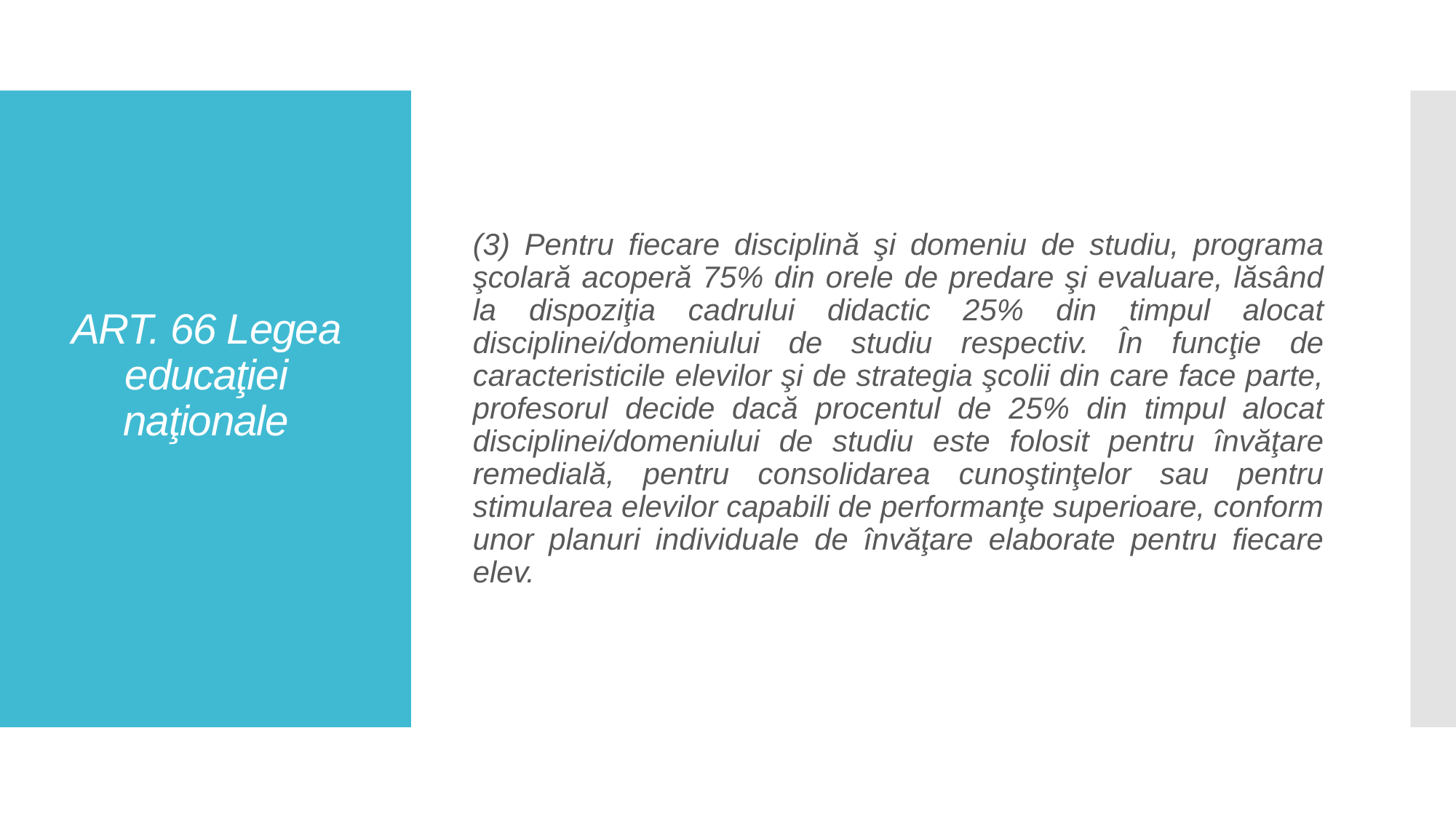

(3) Pentru fiecare disciplină şi domeniu de studiu, programa şcolară acoperă 75% din orele de predare şi evaluare, lăsând la dispoziţia cadrului didactic 25% din timpul alocat disciplinei/domeniului de studiu respectiv. În funcţie de caracteristicile elevilor şi de strategia şcolii din care face parte, profesorul decide dacă procentul de 25% din timpul alocat disciplinei/domeniului de studiu este folosit pentru învăţare remedială, pentru consolidarea cunoştinţelor sau pentru stimularea elevilor capabili de performanţe superioare, conform unor planuri individuale de învăţare elaborate pentru fiecare elev.
# ART. 66 Legea educaţiei naţionale